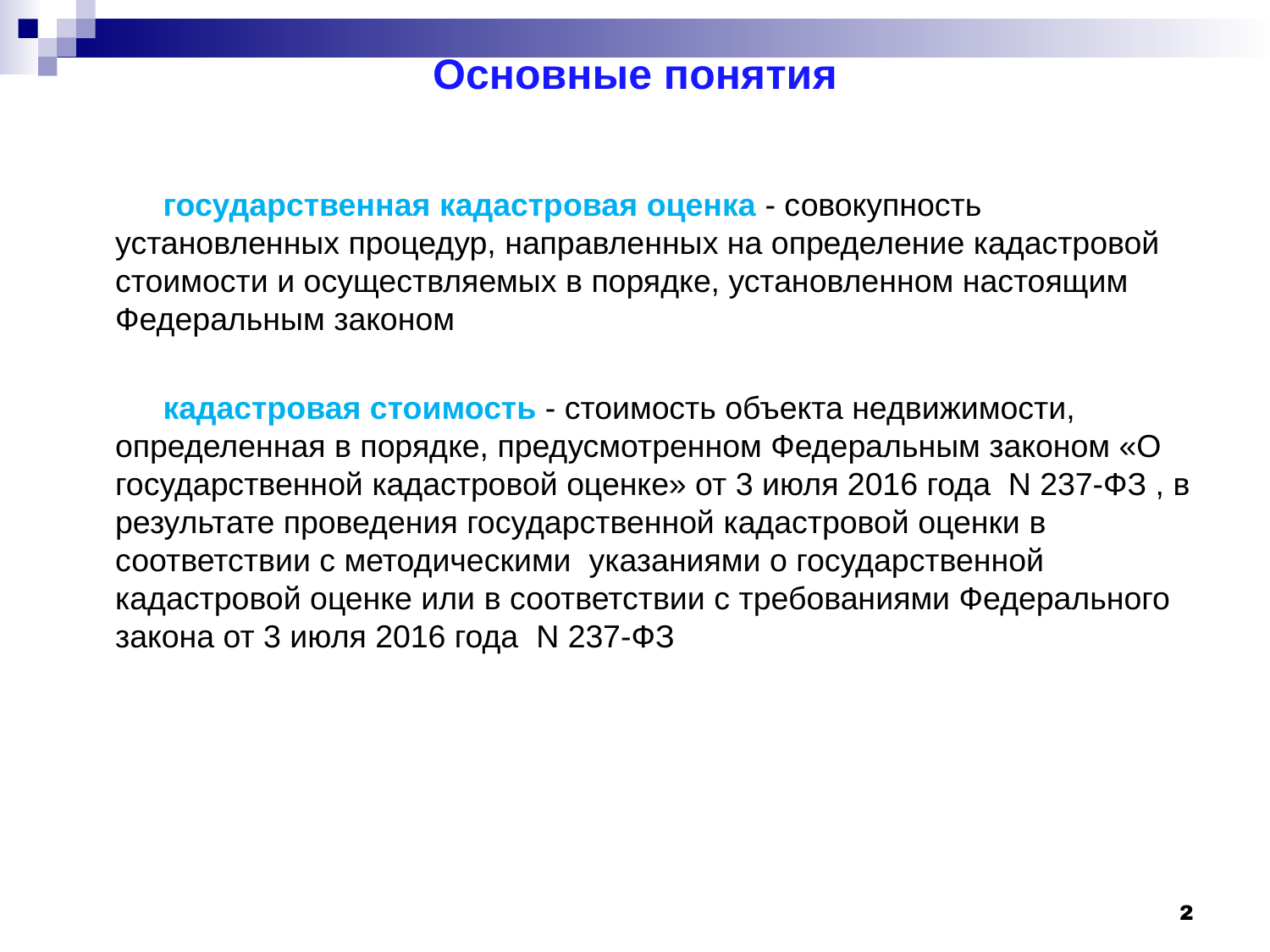

Основные понятия

государственная кадастровая оценка - совокупность установленных процедур, направленных на определение кадастровой стоимости и осуществляемых в порядке, установленном настоящим Федеральным законом

кадастровая стоимость - стоимость объекта недвижимости, определенная в порядке, предусмотренном Федеральным законом «О государственной кадастровой оценке» от 3 июля 2016 года  N 237-ФЗ , в результате проведения государственной кадастровой оценки в соответствии с методическими  указаниями о государственной кадастровой оценке или в соответствии с требованиями Федерального закона от 3 июля 2016 года  N 237-ФЗ

2